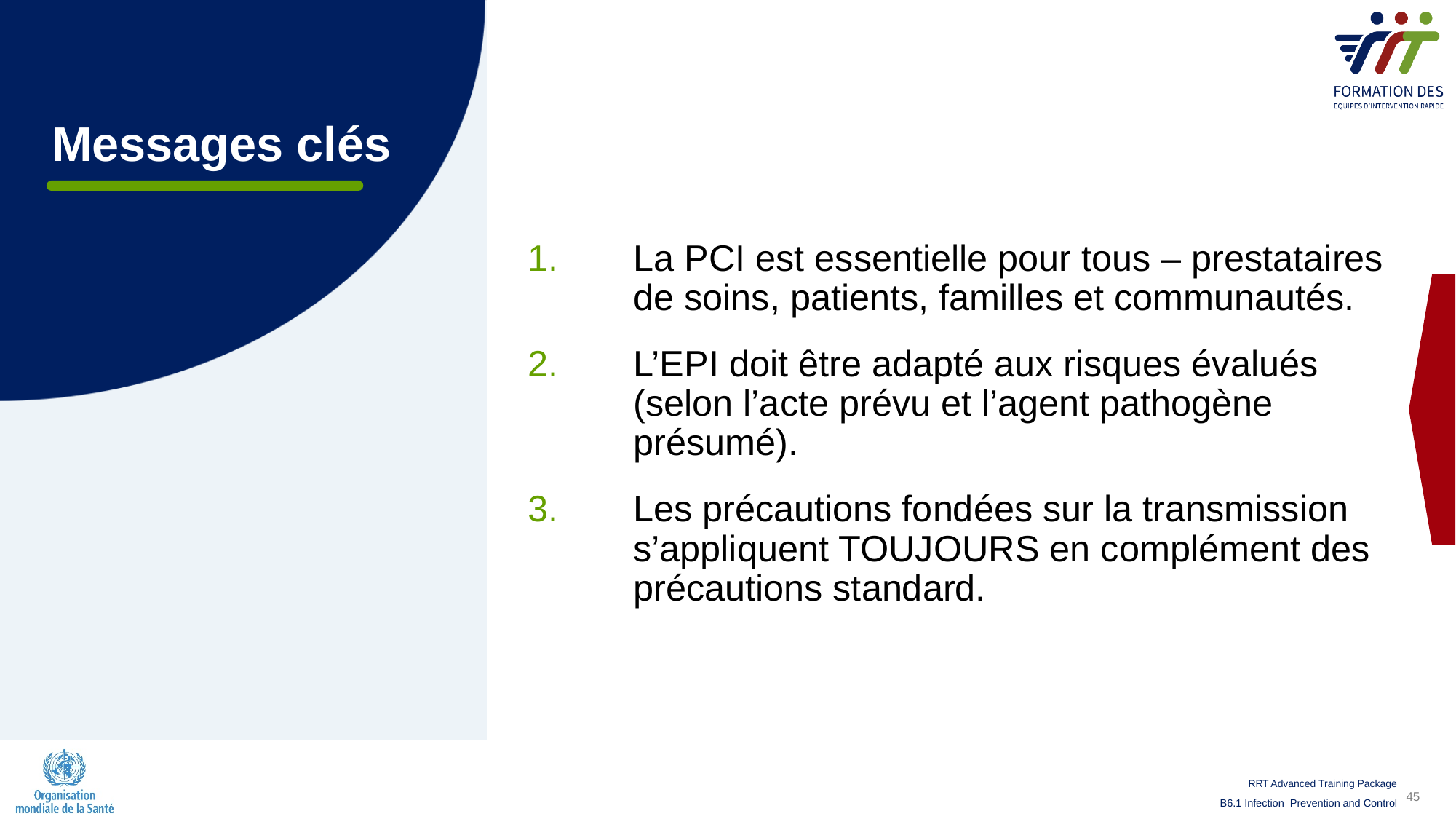

# Messages clés
La PCI est essentielle pour tous – prestataires de soins, patients, familles et communautés.
L’EPI doit être adapté aux risques évalués (selon l’acte prévu et l’agent pathogène présumé).
Les précautions fondées sur la transmission s’appliquent TOUJOURS en complément des précautions standard.